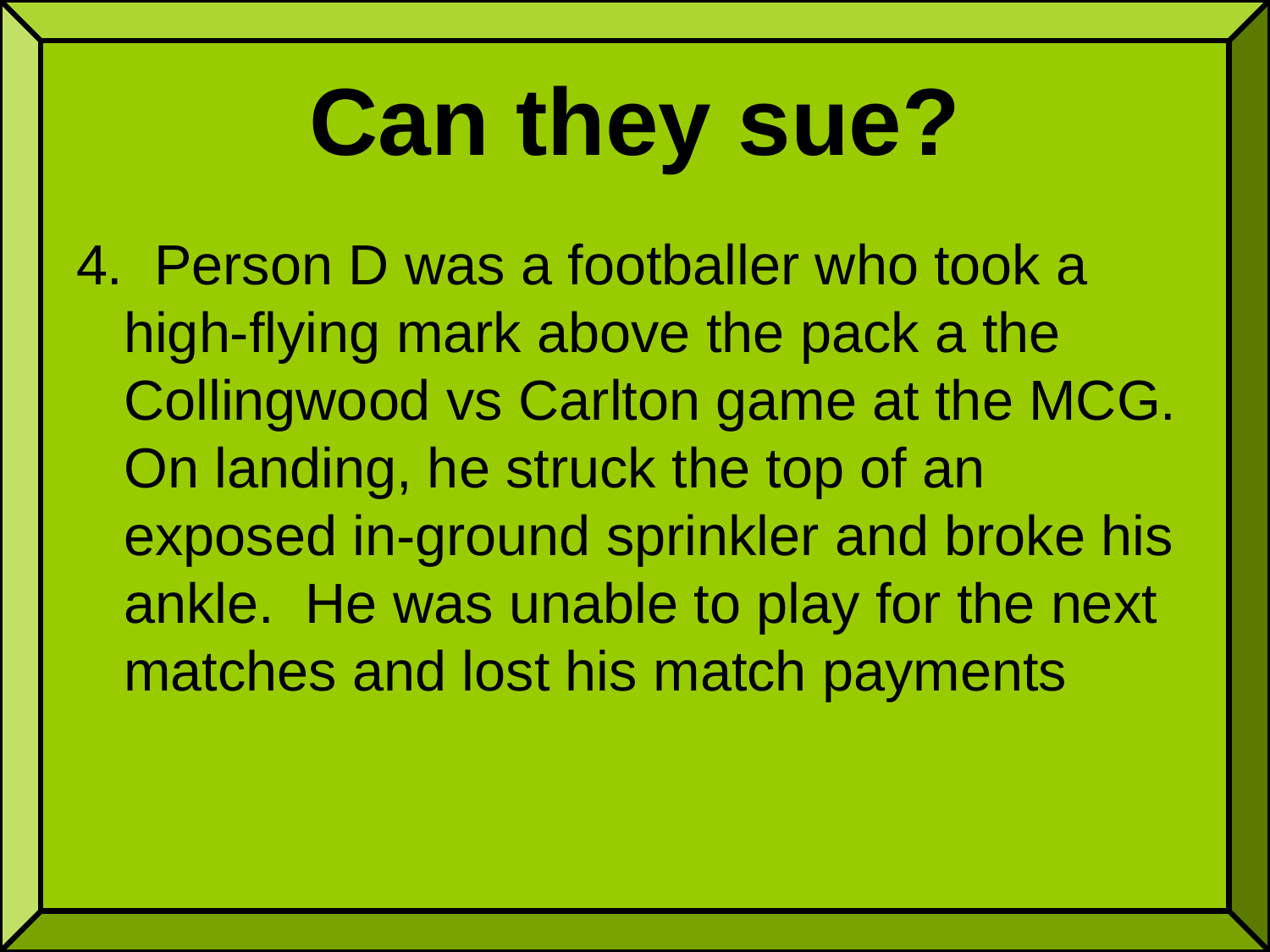

# Can they sue?
4.  Person D was a footballer who took a high-flying mark above the pack a the Collingwood vs Carlton game at the MCG.  On landing, he struck the top of an exposed in-ground sprinkler and broke his ankle.  He was unable to play for the next matches and lost his match payments